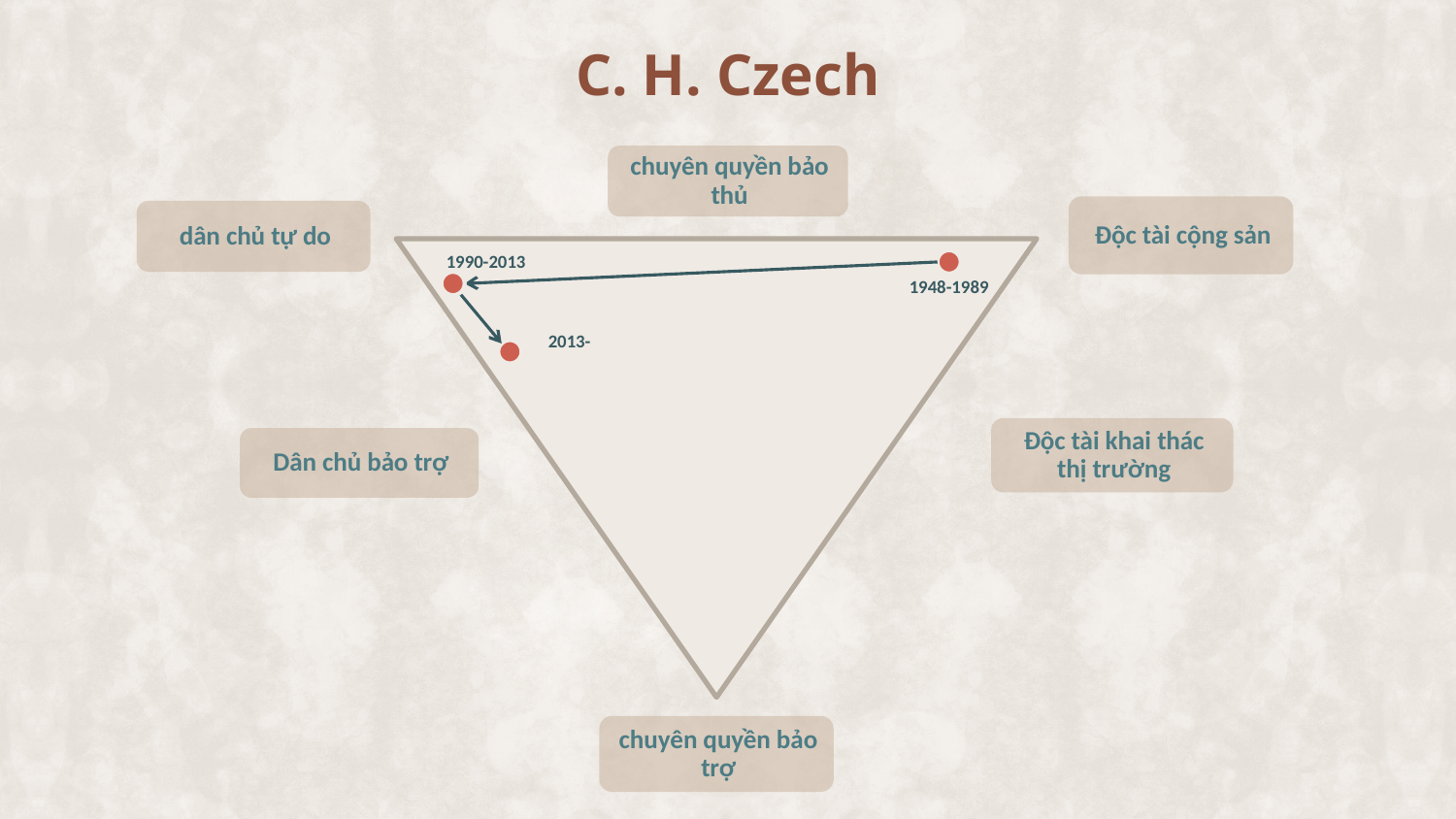

# C. H. Czech
Độc tài cộng sản
dân chủ tự do
chuyên quyền bảo trợ
chuyên quyền bảo thủ
Độc tài khai thác thị trường
Dân chủ bảo trợ
1990-2013

1948-1989
2013-